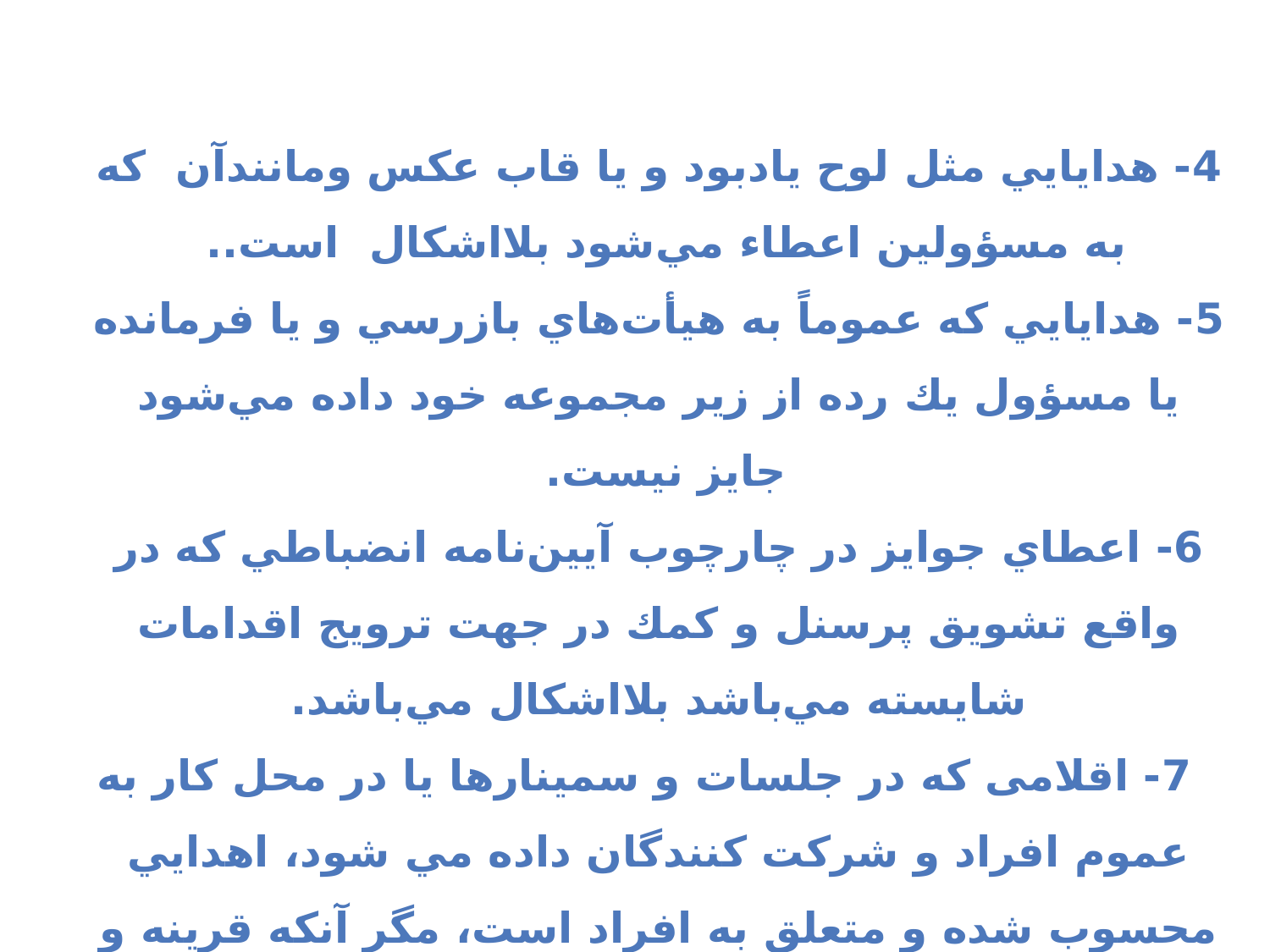

4- هدايايي مثل لوح يادبود و يا قاب عكس ومانندآن  که به مسؤولين اعطاء مي‌شود بلااشكال  است..
5- هدايايي كه عموماً به هيأت‌هاي بازرسي و يا فرمانده يا مسؤول يك رده از زير مجموعه خود داده مي‌شود جايز نيست.
6- اعطاي جوايز در چارچوب آيين‌نامه انضباطي كه در واقع تشويق پرسنل و كمك در جهت ترويج اقدامات شايسته مي‌باشد بلااشكال مي‌باشد.
  7- اقلامی كه در جلسات و سمينارها يا در محل كار به عموم افراد و شركت كنندگان داده مي شود، اهدايي محسوب شده و متعلق به افراد است، مگر آنكه قرينه و شواهد غير از اين را نشان دهد.